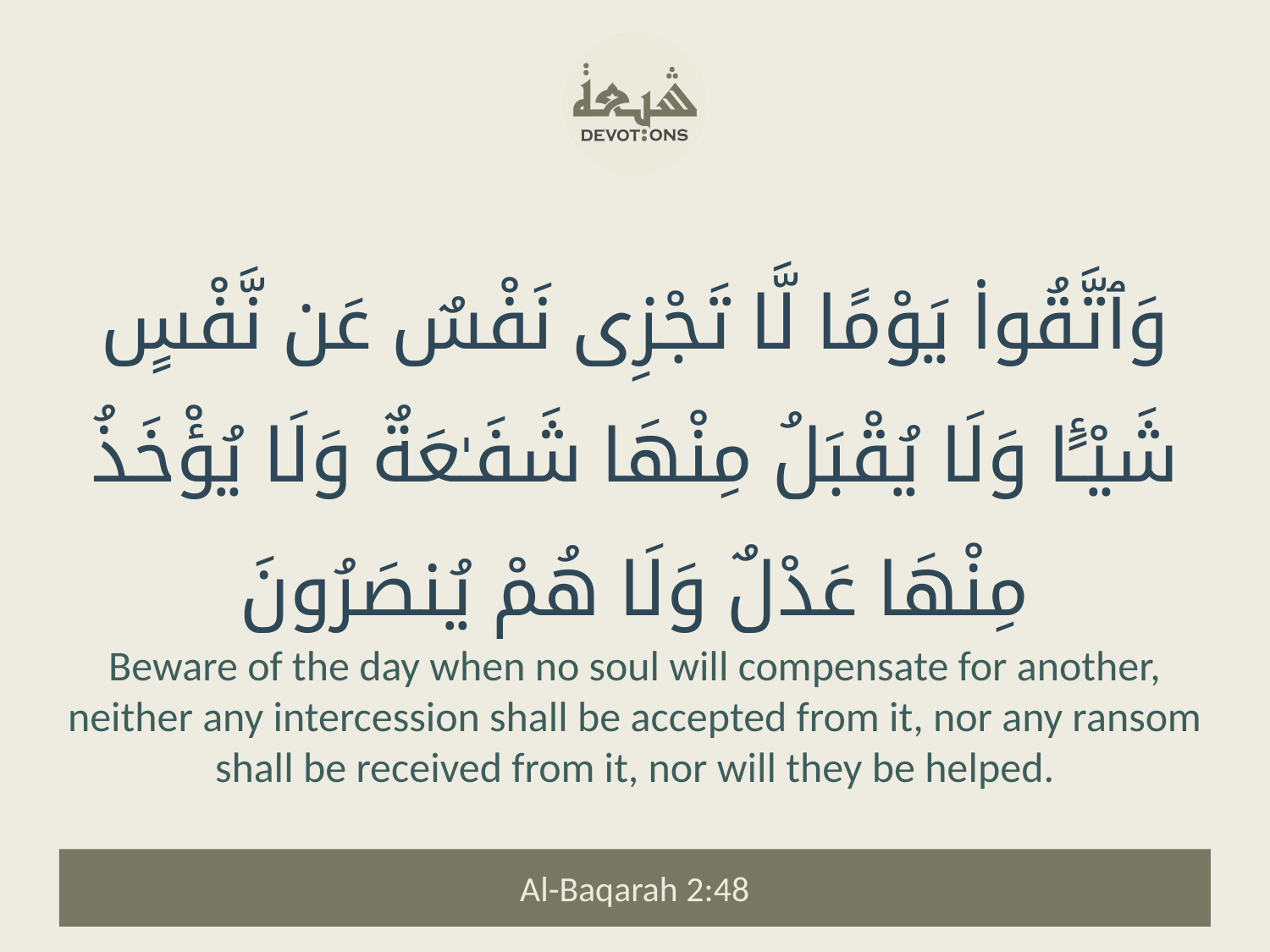

وَٱتَّقُوا۟ يَوْمًا لَّا تَجْزِى نَفْسٌ عَن نَّفْسٍ شَيْـًٔا وَلَا يُقْبَلُ مِنْهَا شَفَـٰعَةٌ وَلَا يُؤْخَذُ مِنْهَا عَدْلٌ وَلَا هُمْ يُنصَرُونَ
Beware of the day when no soul will compensate for another, neither any intercession shall be accepted from it, nor any ransom shall be received from it, nor will they be helped.
Al-Baqarah 2:48